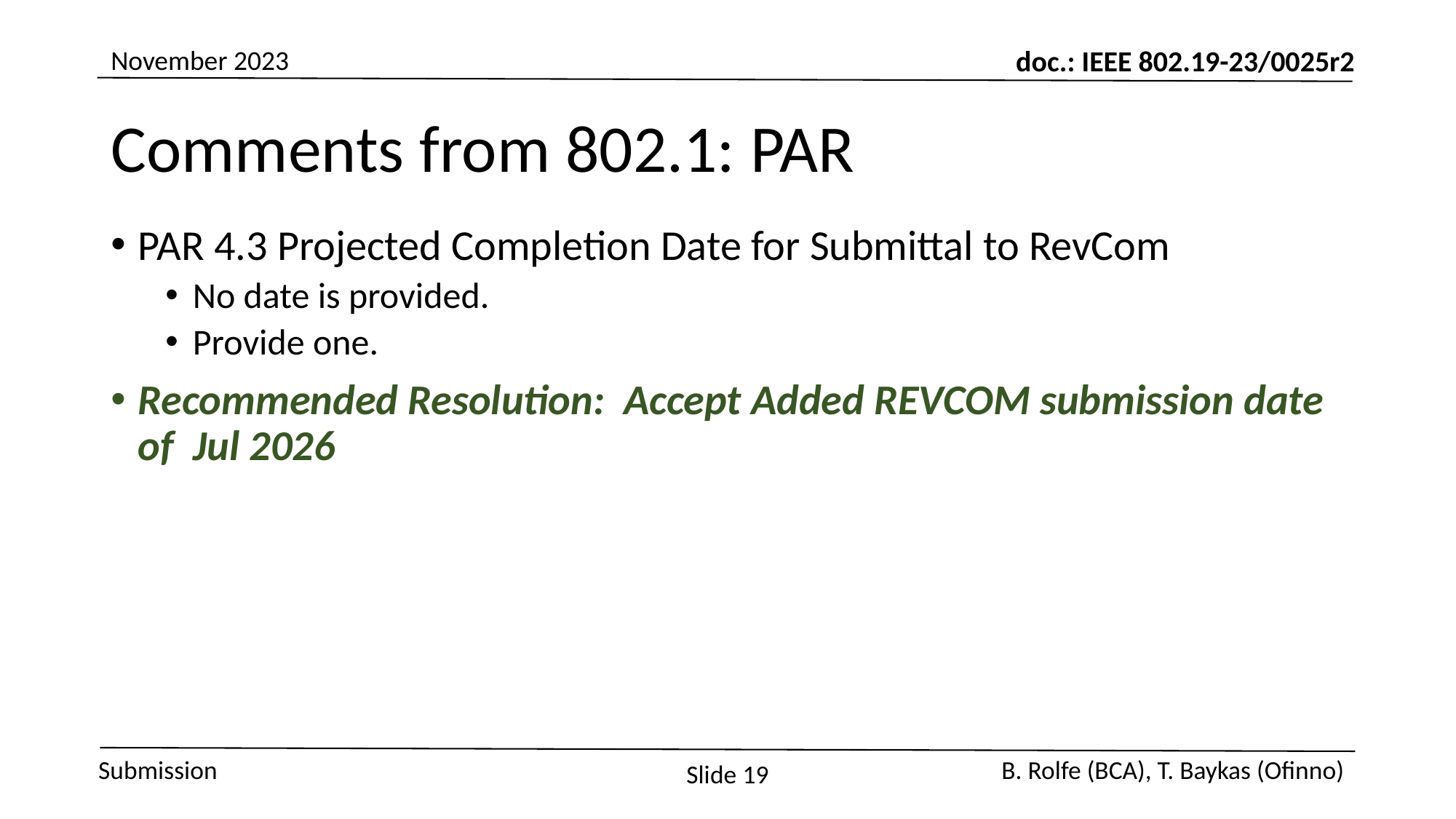

November 2023
# Comments from 802.1: PAR
PAR 4.3 Projected Completion Date for Submittal to RevCom
No date is provided.
Provide one.
Recommended Resolution:  Accept Added REVCOM submission date of  Jul 2026